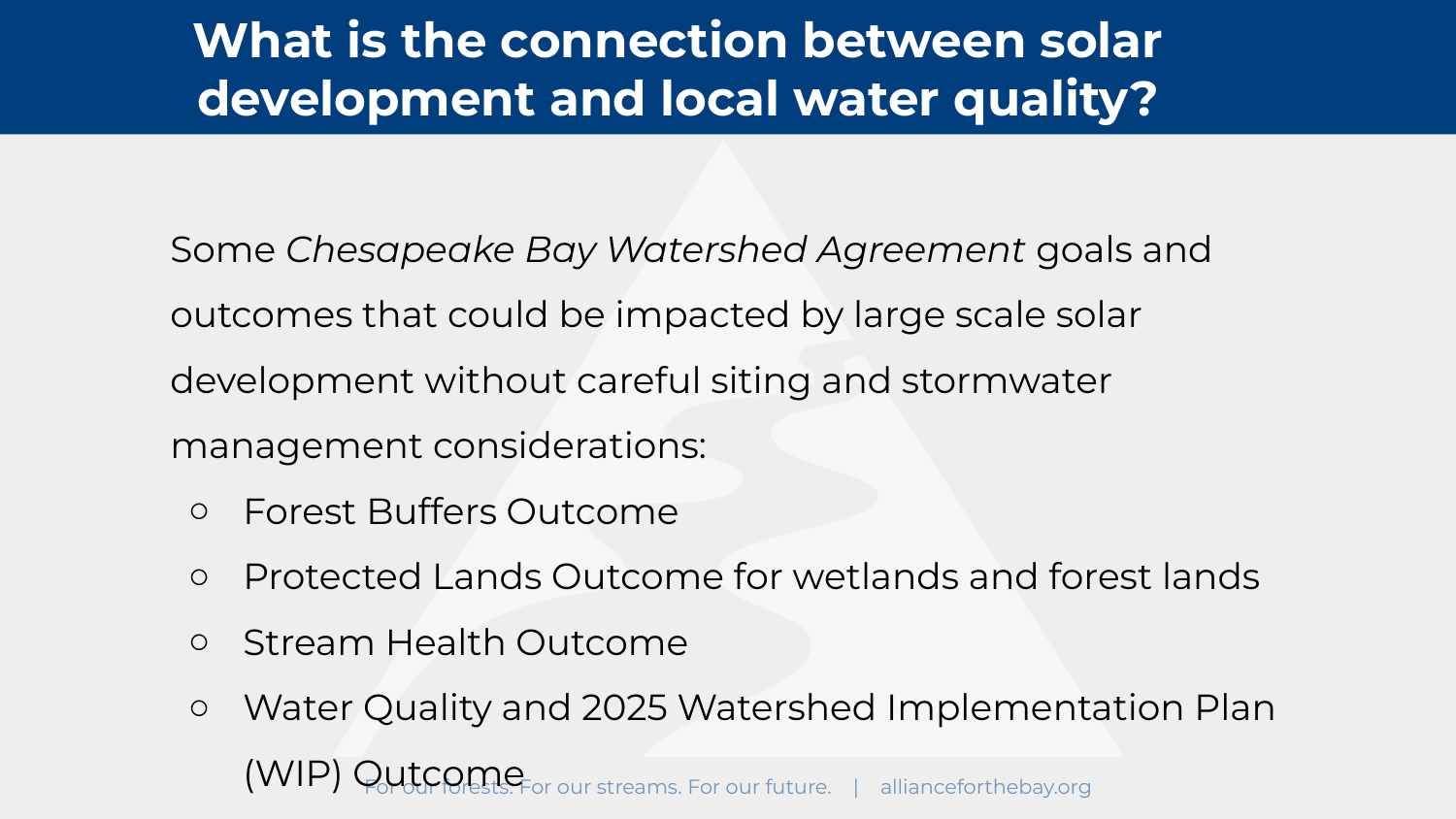

What is the connection between solar development and local water quality?

Some Chesapeake Bay Watershed Agreement goals and outcomes that could be impacted by large scale solar development without careful siting and stormwater management considerations:
Forest Buffers Outcome
Protected Lands Outcome for wetlands and forest lands
Stream Health Outcome
Water Quality and 2025 Watershed Implementation Plan (WIP) Outcome